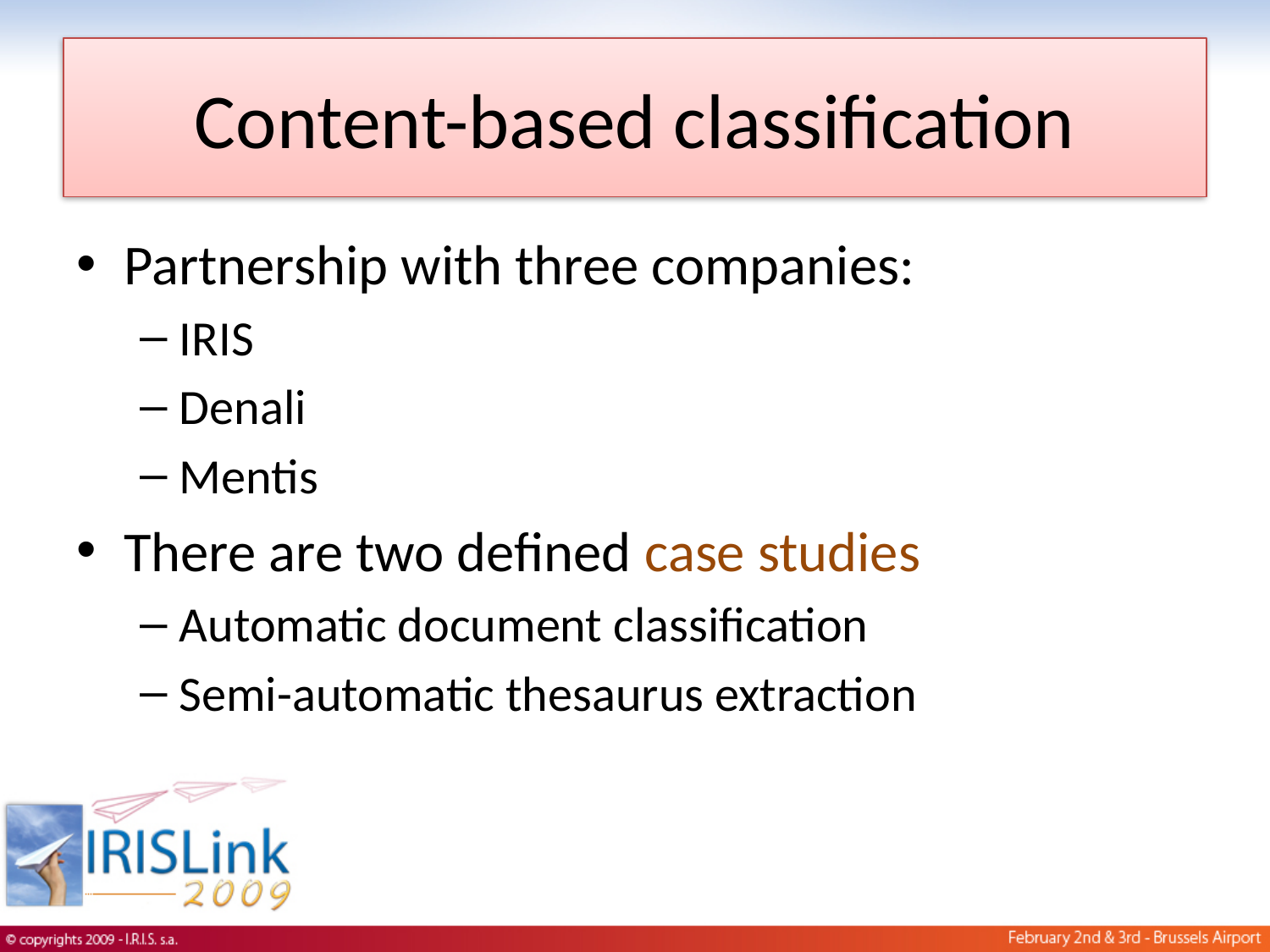

# Content-based classification
Partnership with three companies:
IRIS
Denali
Mentis
There are two defined case studies
Automatic document classification
Semi-automatic thesaurus extraction